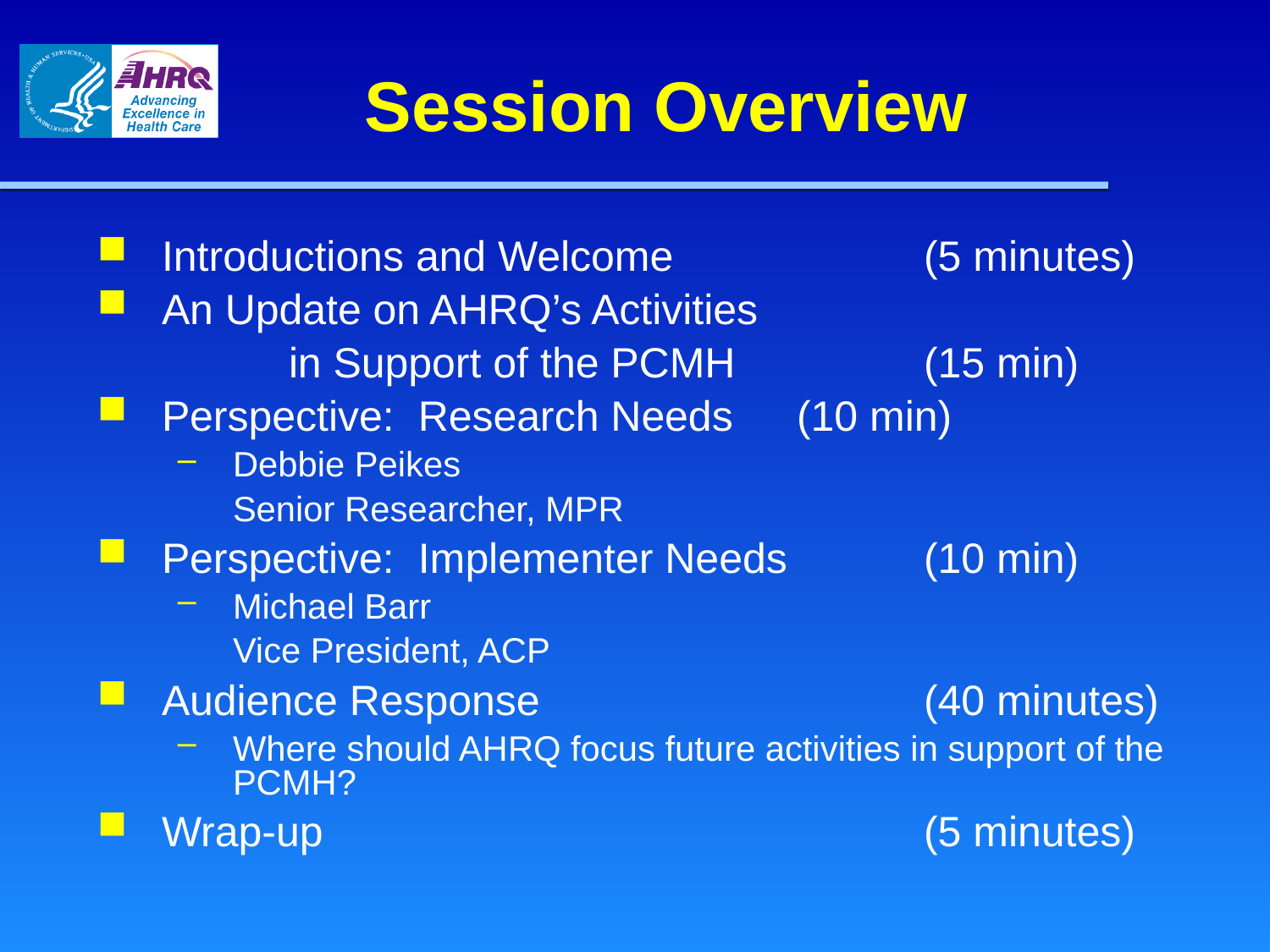

# Session Overview
Introductions and Welcome 		(5 minutes)
An Update on AHRQ’s Activities
		in Support of the PCMH 		(15 min)
Perspective:  Research Needs 	(10 min)
Debbie Peikes
	Senior Researcher, MPR
Perspective:  Implementer Needs 	(10 min)
Michael Barr
	Vice President, ACP
Audience Response 			(40 minutes)
Where should AHRQ focus future activities in support of the PCMH?
Wrap-up 					(5 minutes)